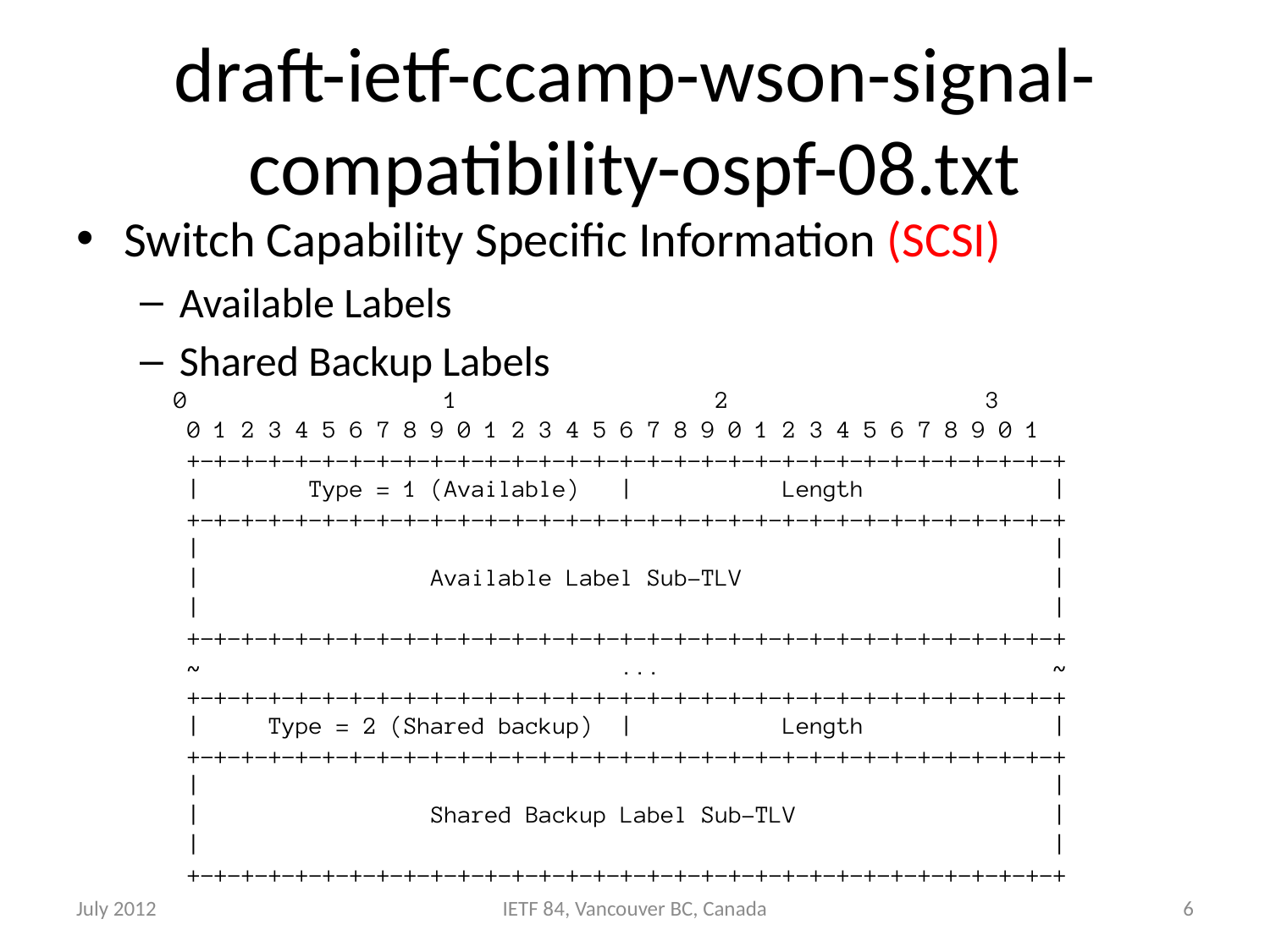

# draft-ietf-ccamp-wson-signal-compatibility-ospf-08.txt
Switch Capability Specific Information (SCSI)
Available Labels
Shared Backup Labels
  0                   1                   2                   3
   0 1 2 3 4 5 6 7 8 9 0 1 2 3 4 5 6 7 8 9 0 1 2 3 4 5 6 7 8 9 0 1
   +-+-+-+-+-+-+-+-+-+-+-+-+-+-+-+-+-+-+-+-+-+-+-+-+-+-+-+-+-+-+-+-+
   |        Type = 1 (Available)   |           Length              |
   +-+-+-+-+-+-+-+-+-+-+-+-+-+-+-+-+-+-+-+-+-+-+-+-+-+-+-+-+-+-+-+-+
   |                                                               |
   |                 Available Label Sub-TLV                       |
   |                                                               |
   +-+-+-+-+-+-+-+-+-+-+-+-+-+-+-+-+-+-+-+-+-+-+-+-+-+-+-+-+-+-+-+-+
   ~                               ...                             ~
   +-+-+-+-+-+-+-+-+-+-+-+-+-+-+-+-+-+-+-+-+-+-+-+-+-+-+-+-+-+-+-+-+
   |     Type = 2 (Shared backup)  |           Length              |
   +-+-+-+-+-+-+-+-+-+-+-+-+-+-+-+-+-+-+-+-+-+-+-+-+-+-+-+-+-+-+-+-+
   |                                                               |
   |                 Shared Backup Label Sub-TLV                   |
   |                                                               |
   +-+-+-+-+-+-+-+-+-+-+-+-+-+-+-+-+-+-+-+-+-+-+-+-+-+-+-+-+-+-+-+-+
July 2012
IETF 84, Vancouver BC, Canada
6